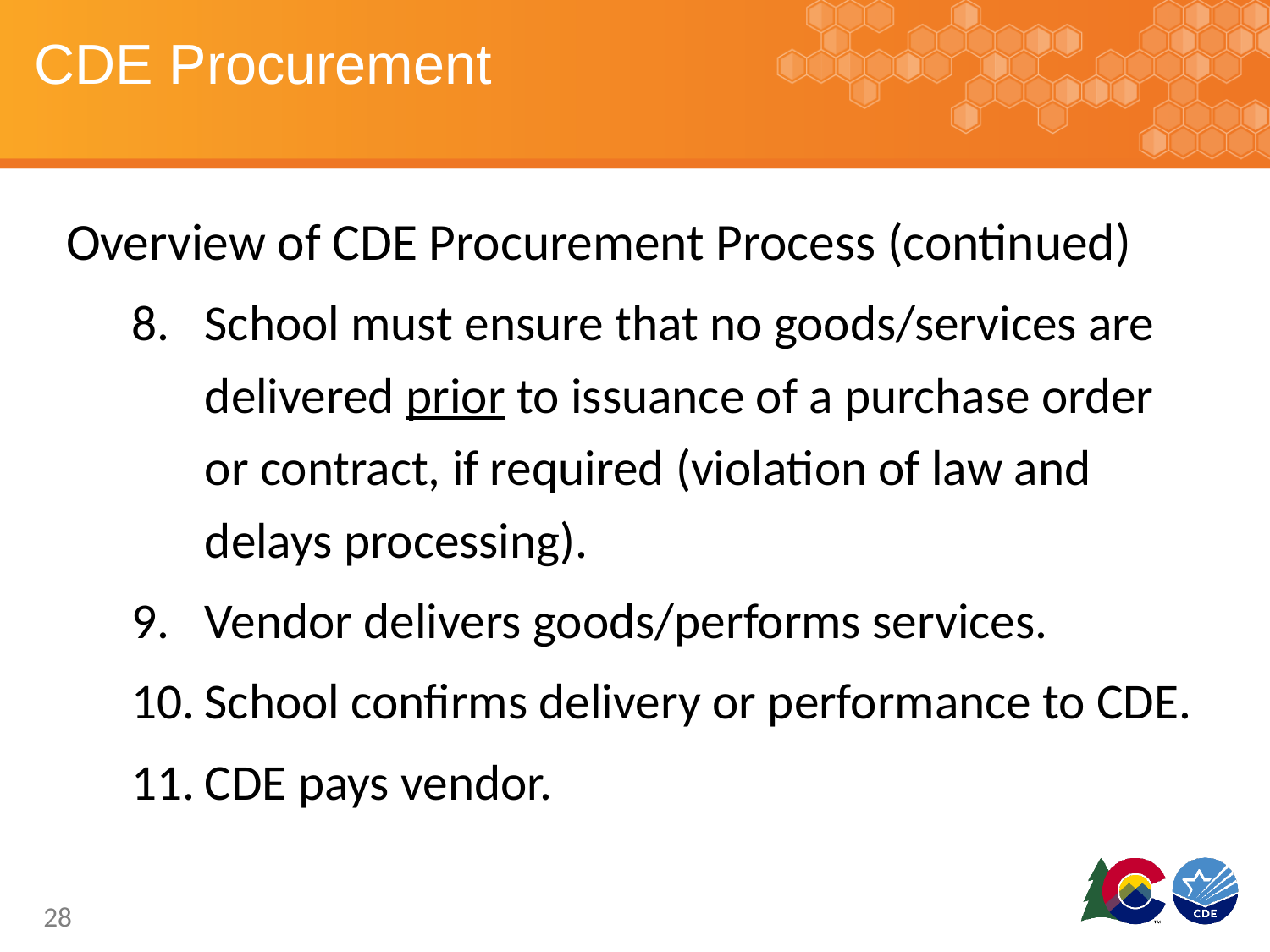

# CDE Procurement
Overview of CDE Procurement Process (continued)
School must ensure that no goods/services are delivered prior to issuance of a purchase order or contract, if required (violation of law and delays processing).
Vendor delivers goods/performs services.
School confirms delivery or performance to CDE.
CDE pays vendor.

28